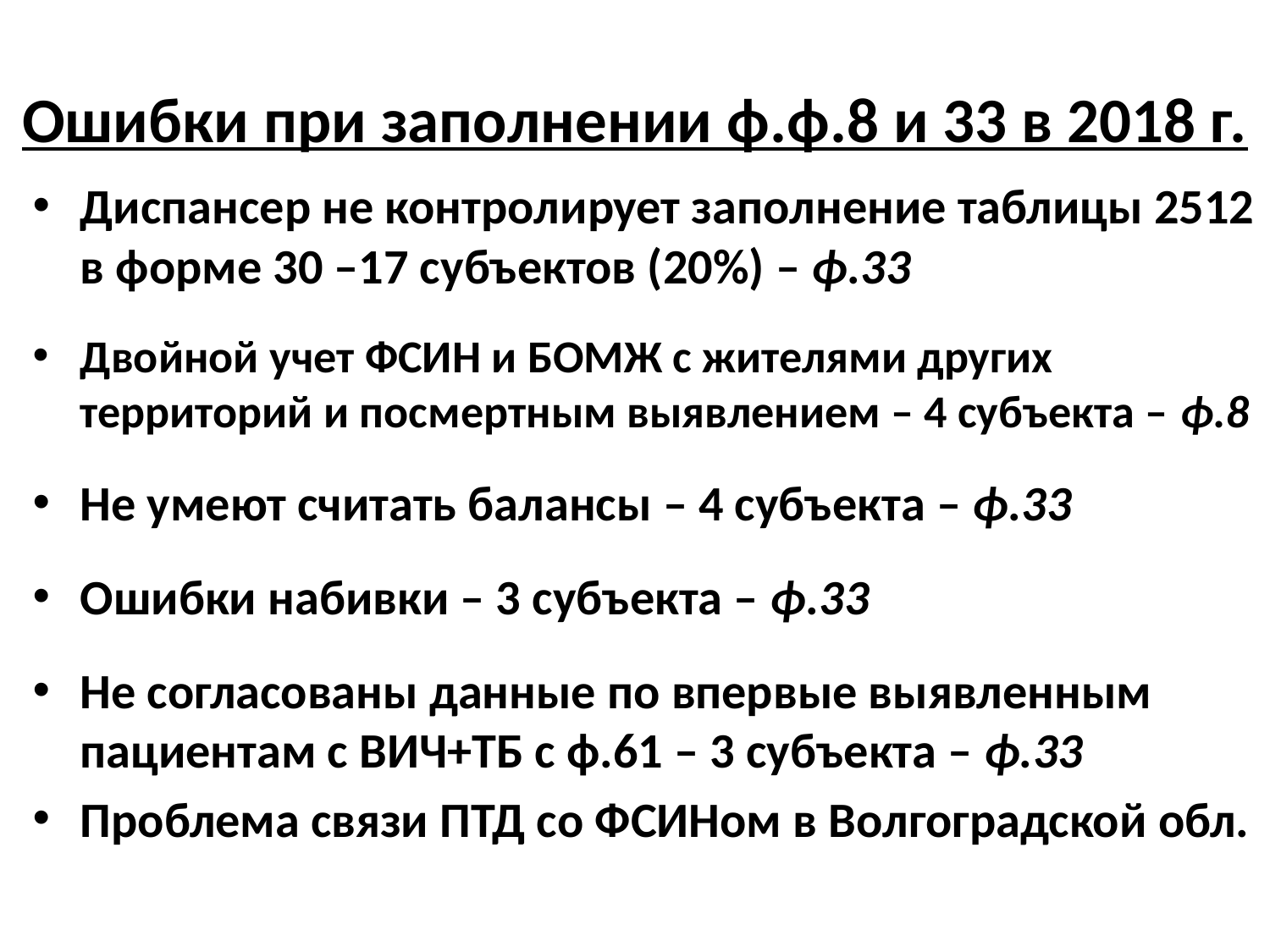

# Ошибки при заполнении ф.ф.8 и 33 в 2018 г.
Диспансер не контролирует заполнение таблицы 2512 в форме 30 –17 субъектов (20%) – ф.33

Двойной учет ФСИН и БОМЖ с жителями других территорий и посмертным выявлением – 4 субъекта – ф.8

Не умеют считать балансы – 4 субъекта – ф.33

Ошибки набивки – 3 субъекта – ф.33

Не согласованы данные по впервые выявленным пациентам с ВИЧ+ТБ с ф.61 – 3 субъекта – ф.33
Проблема связи ПТД со ФСИНом в Волгоградской обл.